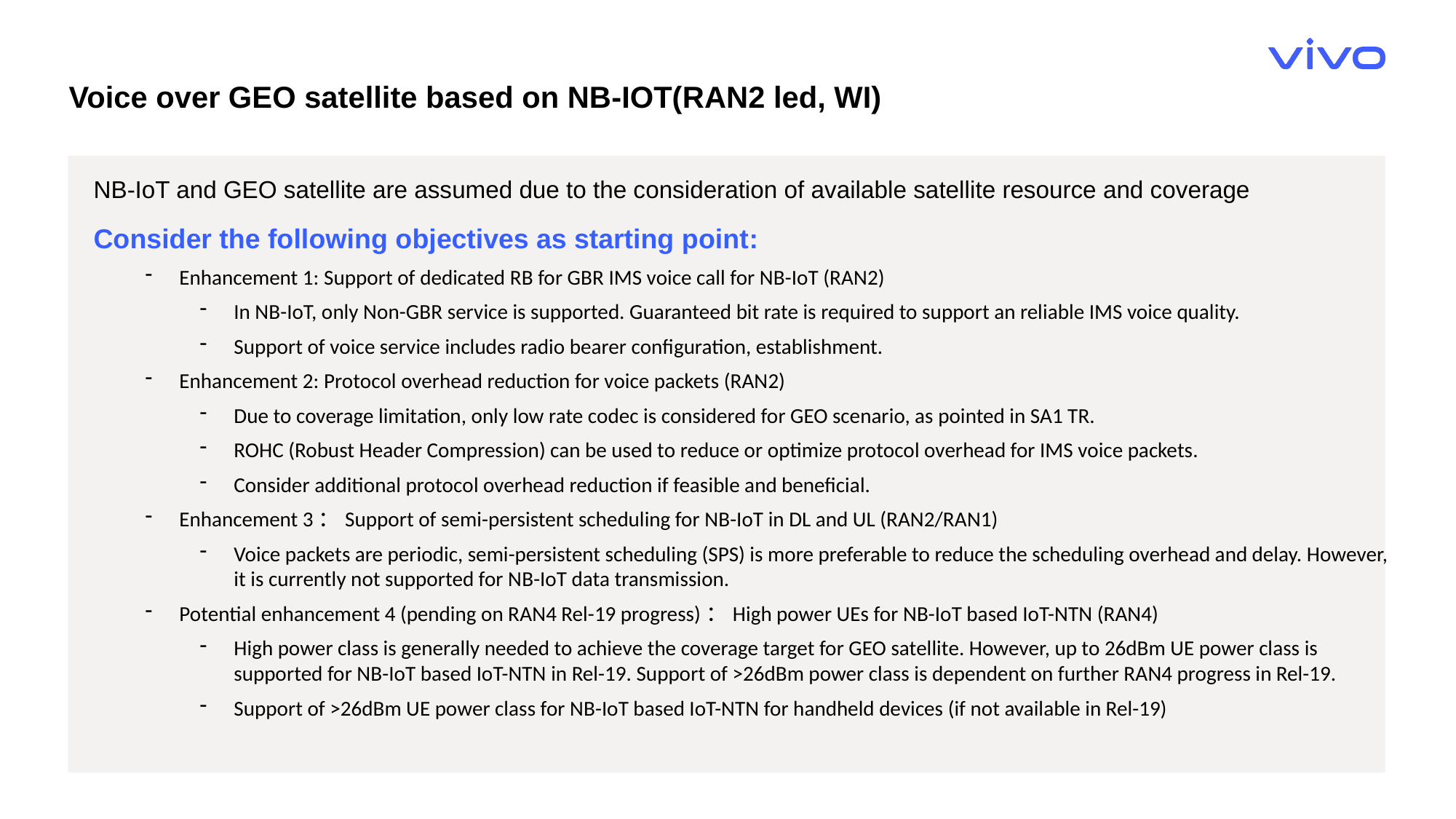

Voice over GEO satellite based on NB-IOT(RAN2 led, WI)
NB-IoT and GEO satellite are assumed due to the consideration of available satellite resource and coverage
Consider the following objectives as starting point:
Enhancement 1: Support of dedicated RB for GBR IMS voice call for NB-IoT (RAN2)
In NB-IoT, only Non-GBR service is supported. Guaranteed bit rate is required to support an reliable IMS voice quality.
Support of voice service includes radio bearer configuration, establishment.
Enhancement 2: Protocol overhead reduction for voice packets (RAN2)
Due to coverage limitation, only low rate codec is considered for GEO scenario, as pointed in SA1 TR.
ROHC (Robust Header Compression) can be used to reduce or optimize protocol overhead for IMS voice packets.
Consider additional protocol overhead reduction if feasible and beneficial.
Enhancement 3：Support of semi-persistent scheduling for NB-IoT in DL and UL (RAN2/RAN1)
Voice packets are periodic, semi-persistent scheduling (SPS) is more preferable to reduce the scheduling overhead and delay. However, it is currently not supported for NB-IoT data transmission.
Potential enhancement 4 (pending on RAN4 Rel-19 progress)：High power UEs for NB-IoT based IoT-NTN (RAN4)
High power class is generally needed to achieve the coverage target for GEO satellite. However, up to 26dBm UE power class is supported for NB-IoT based IoT-NTN in Rel-19. Support of >26dBm power class is dependent on further RAN4 progress in Rel-19.
Support of >26dBm UE power class for NB-IoT based IoT-NTN for handheld devices (if not available in Rel-19)